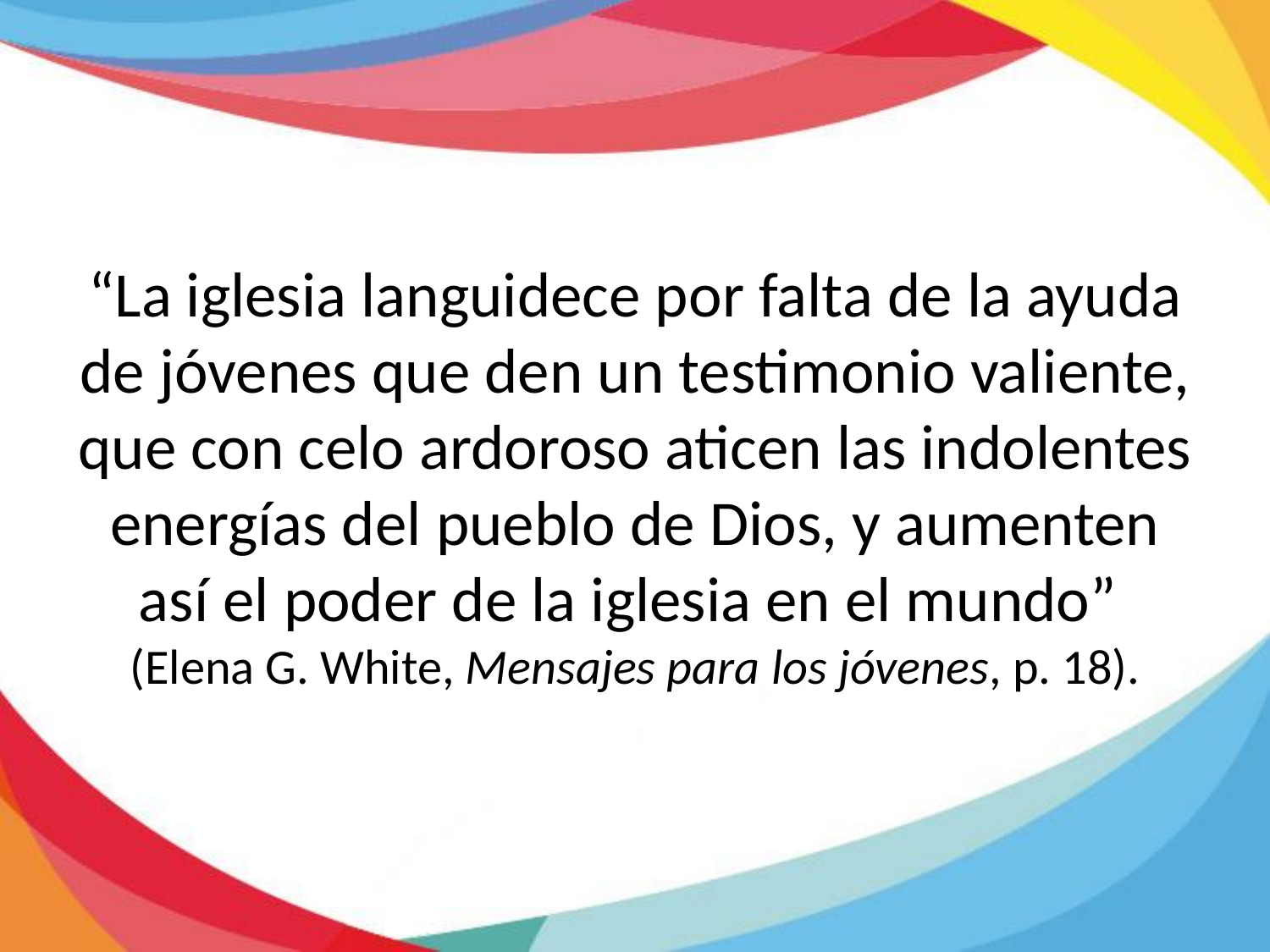

“La iglesia languidece por falta de la ayuda de jóvenes que den un testimonio valiente, que con celo ardoroso aticen las indolentes energías del pueblo de Dios, y aumenten así el poder de la iglesia en el mundo”
(Elena G. White, Mensajes para los jóvenes, p. 18).